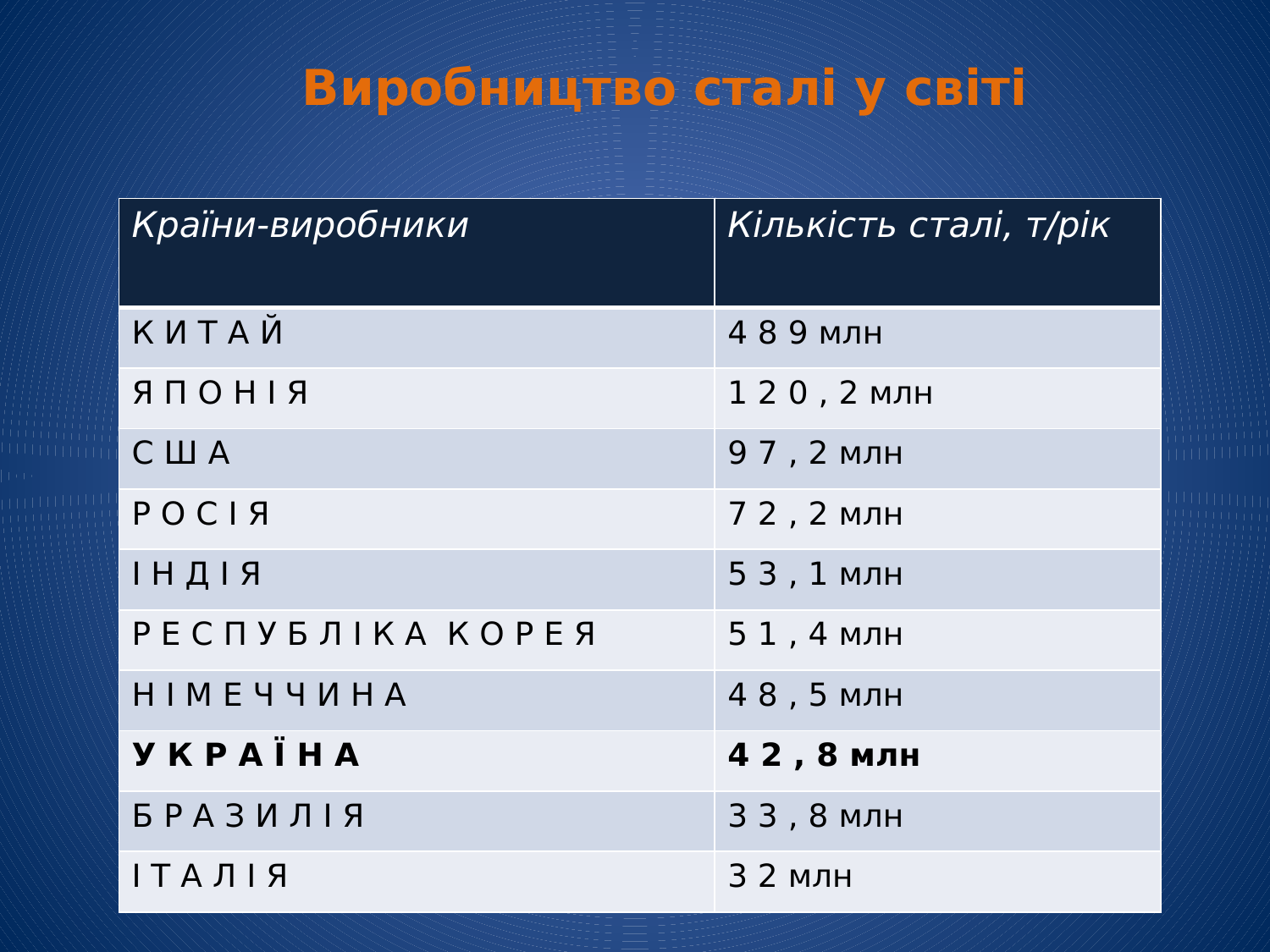

Виробництво сталі у світі
| Країни-виробники | Кількість сталі, т/рік |
| --- | --- |
| К И Т А Й | 4 8 9 млн |
| Я П О Н І Я | 1 2 0 , 2 млн |
| С Ш А | 9 7 , 2 млн |
| Р О С І Я | 7 2 , 2 млн |
| І Н Д І Я | 5 3 , 1 млн |
| Р Е С П У Б Л І К А К О Р Е Я | 5 1 , 4 млн |
| Н І М Е Ч Ч И Н А | 4 8 , 5 млн |
| У К Р А Ї Н А | 4 2 , 8 млн |
| Б Р А З И Л І Я | 3 3 , 8 млн |
| І Т А Л І Я | 3 2 млн |